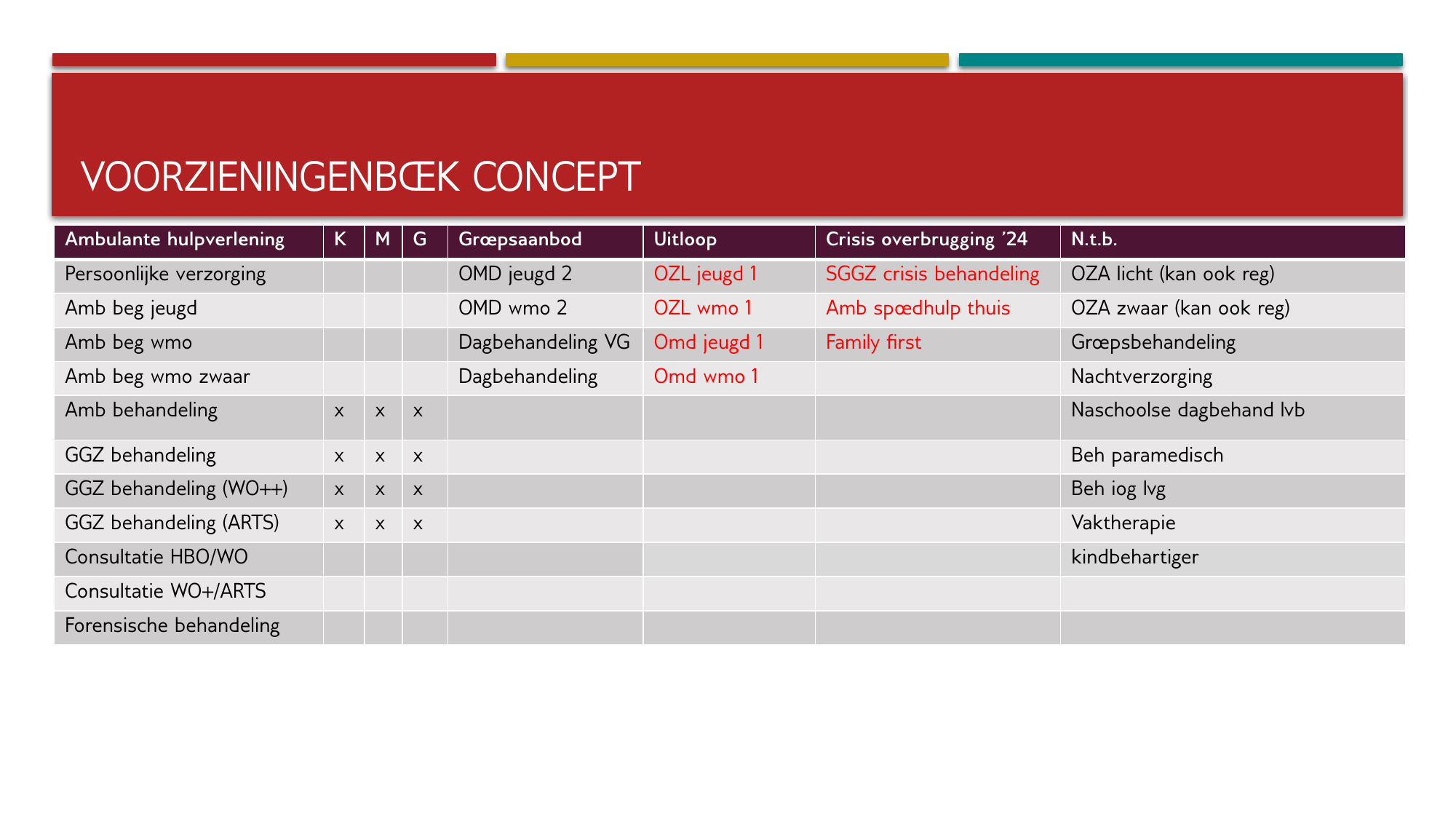

# Voorzieningenboek concept
| Ambulante hulpverlening | K | M | G | Groepsaanbod | Uitloop | Crisis overbrugging ’24 | N.t.b. |
| --- | --- | --- | --- | --- | --- | --- | --- |
| Persoonlijke verzorging |  |  |  | OMD jeugd 2 | OZL jeugd 1 | SGGZ crisis behandeling | OZA licht (kan ook reg) |
| Amb beg jeugd |  |  |  | OMD wmo 2 | OZL wmo 1 | Amb spoedhulp thuis | OZA zwaar (kan ook reg) |
| Amb beg wmo |  |  |  | Dagbehandeling VG | Omd jeugd 1 | Family first | Groepsbehandeling |
| Amb beg wmo zwaar |  |  |  | Dagbehandeling | Omd wmo 1 |  | Nachtverzorging |
| Amb behandeling | x | x | x |  |  |  | Naschoolse dagbehand lvb |
| GGZ behandeling | x | x | x |  |  |  | Beh paramedisch |
| GGZ behandeling (WO++) | x | x | x |  |  |  | Beh iog lvg |
| GGZ behandeling (ARTS) | x | x | x |  |  |  | Vaktherapie |
| Consultatie HBO/WO |  |  |  |  |  |  | kindbehartiger |
| Consultatie WO+/ARTS |  |  |  |  |  |  |  |
| Forensische behandeling |  |  |  |  |  |  |  |